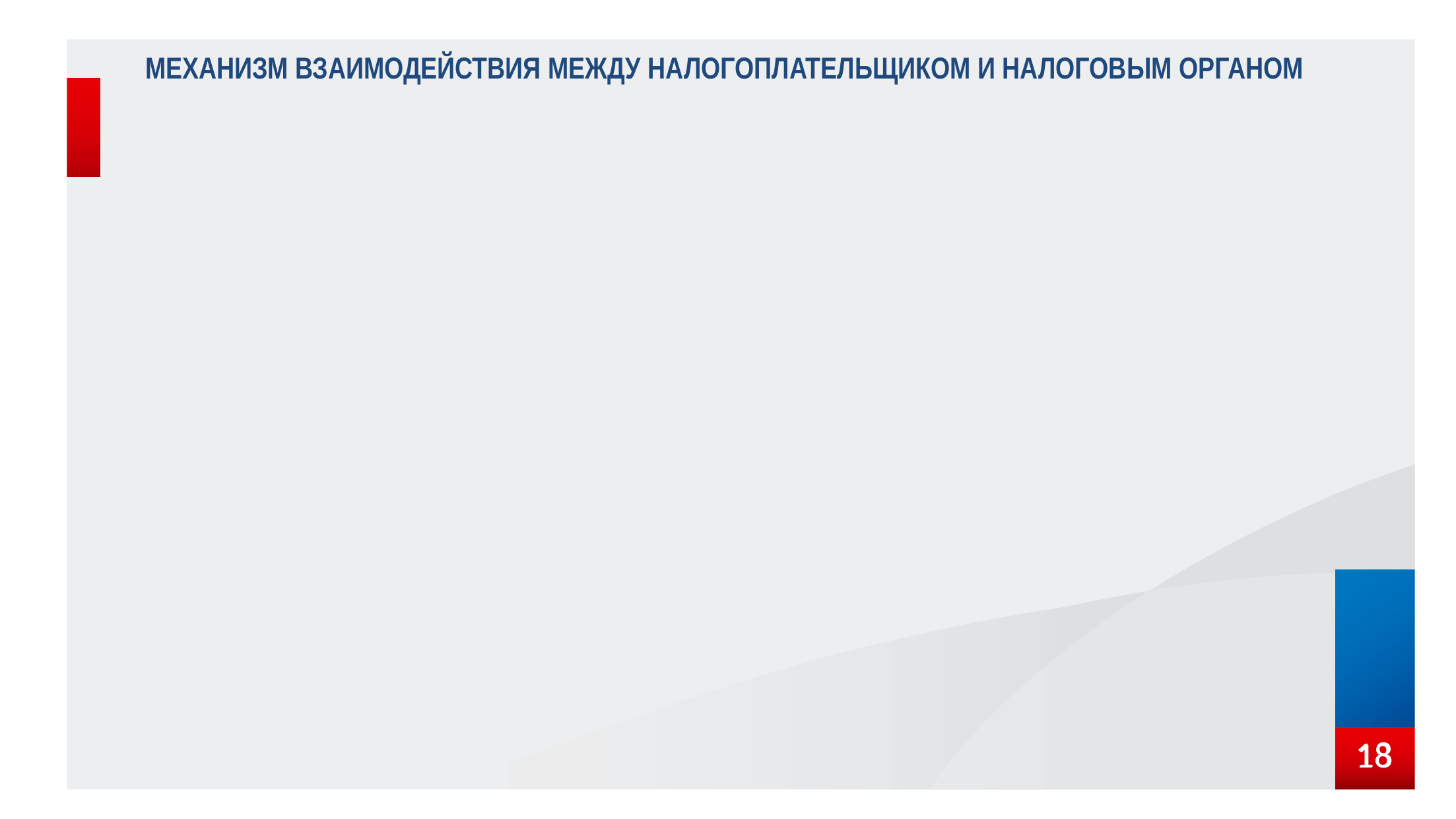

Механизм взаимодействия между налогоплательщиком и налоговым органом

### Chart

| Category |
|---|
18
18